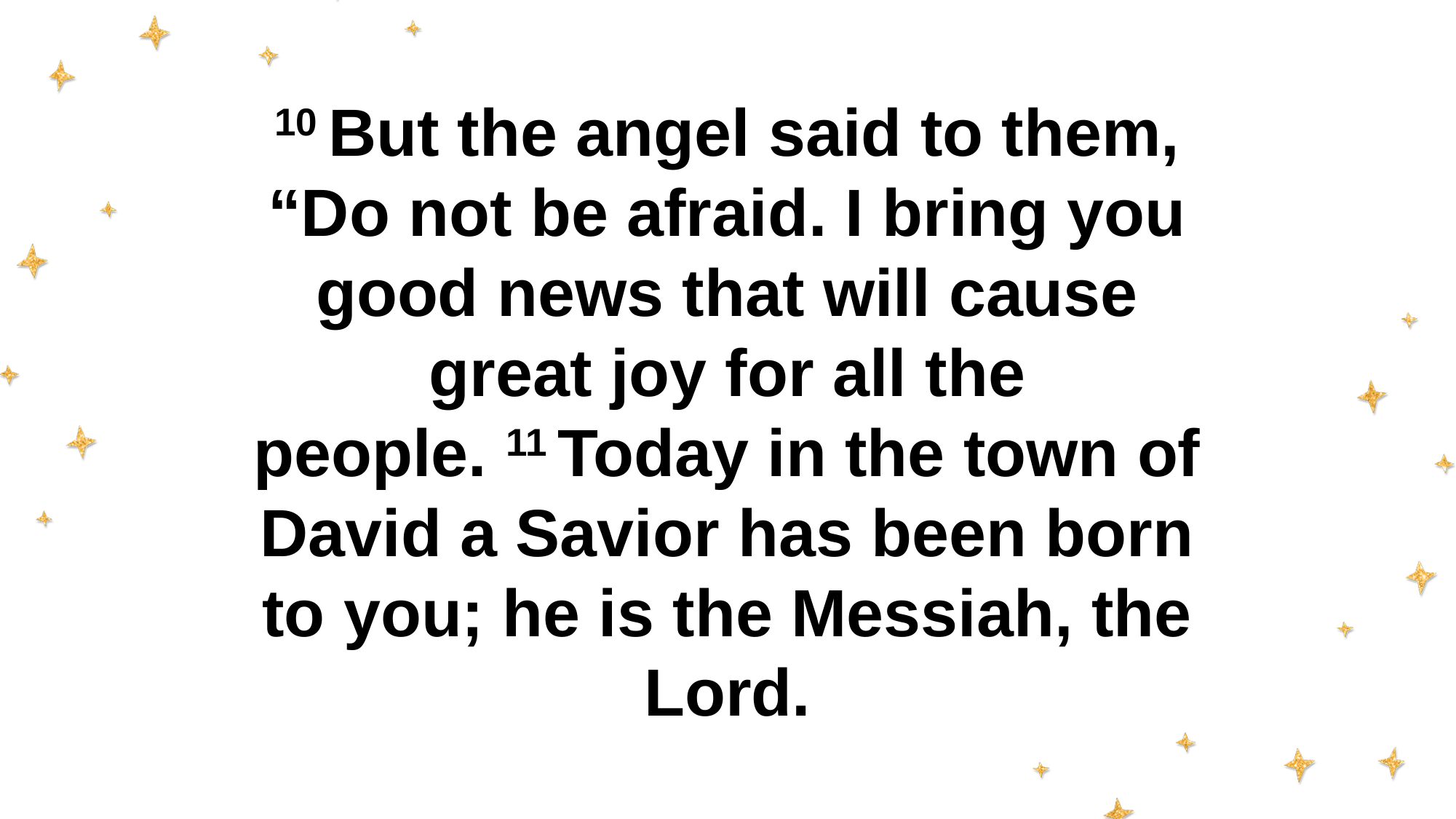

# 10 But the angel said to them, “Do not be afraid. I bring you good news that will cause great joy for all the people. 11 Today in the town of David a Savior has been born to you; he is the Messiah, the Lord.